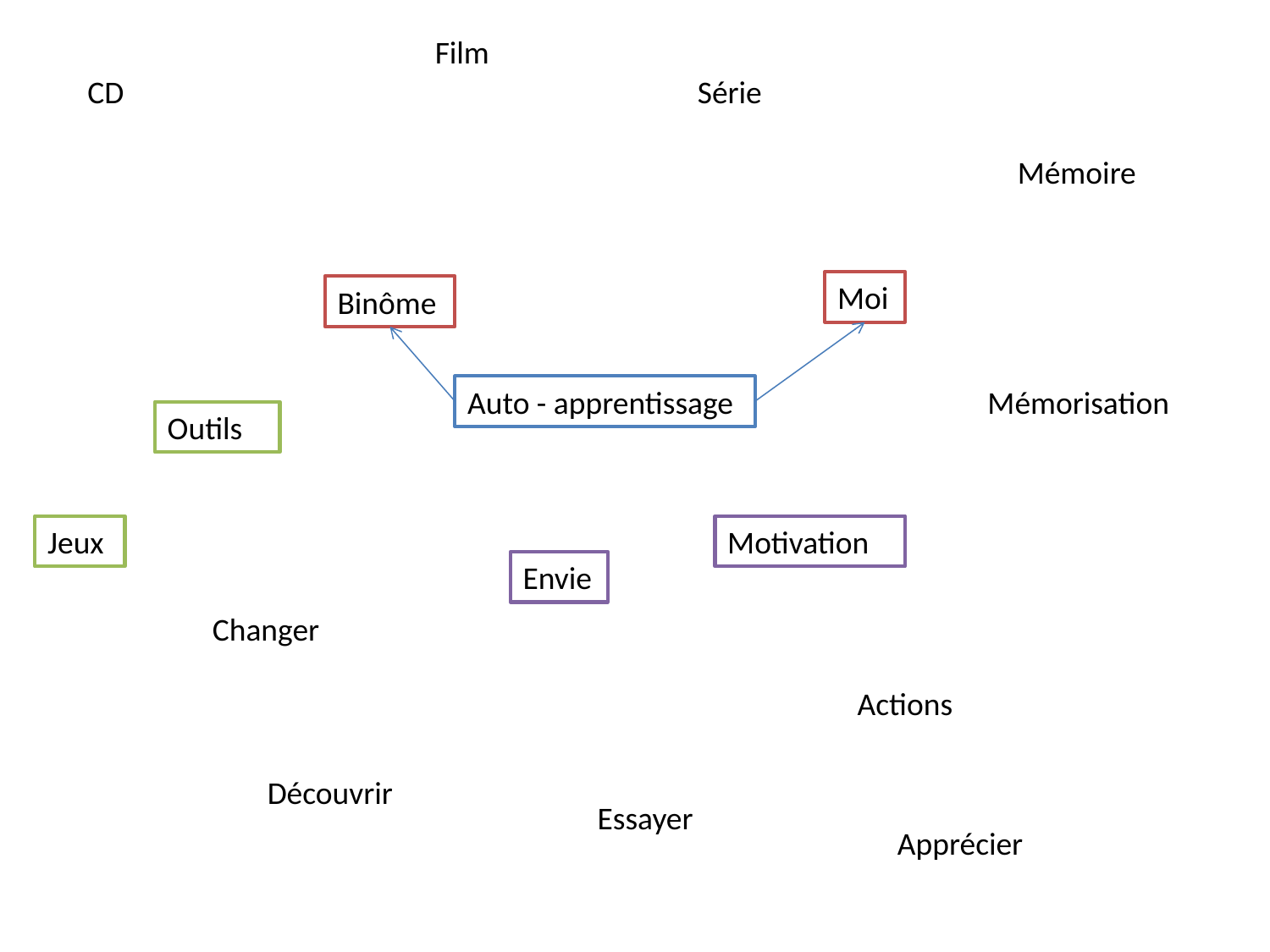

Film
CD
Série
Mémoire
Moi
Binôme
Auto - apprentissage
Mémorisation
Outils
Jeux
Motivation
Envie
Changer
Actions
Découvrir
Essayer
Apprécier